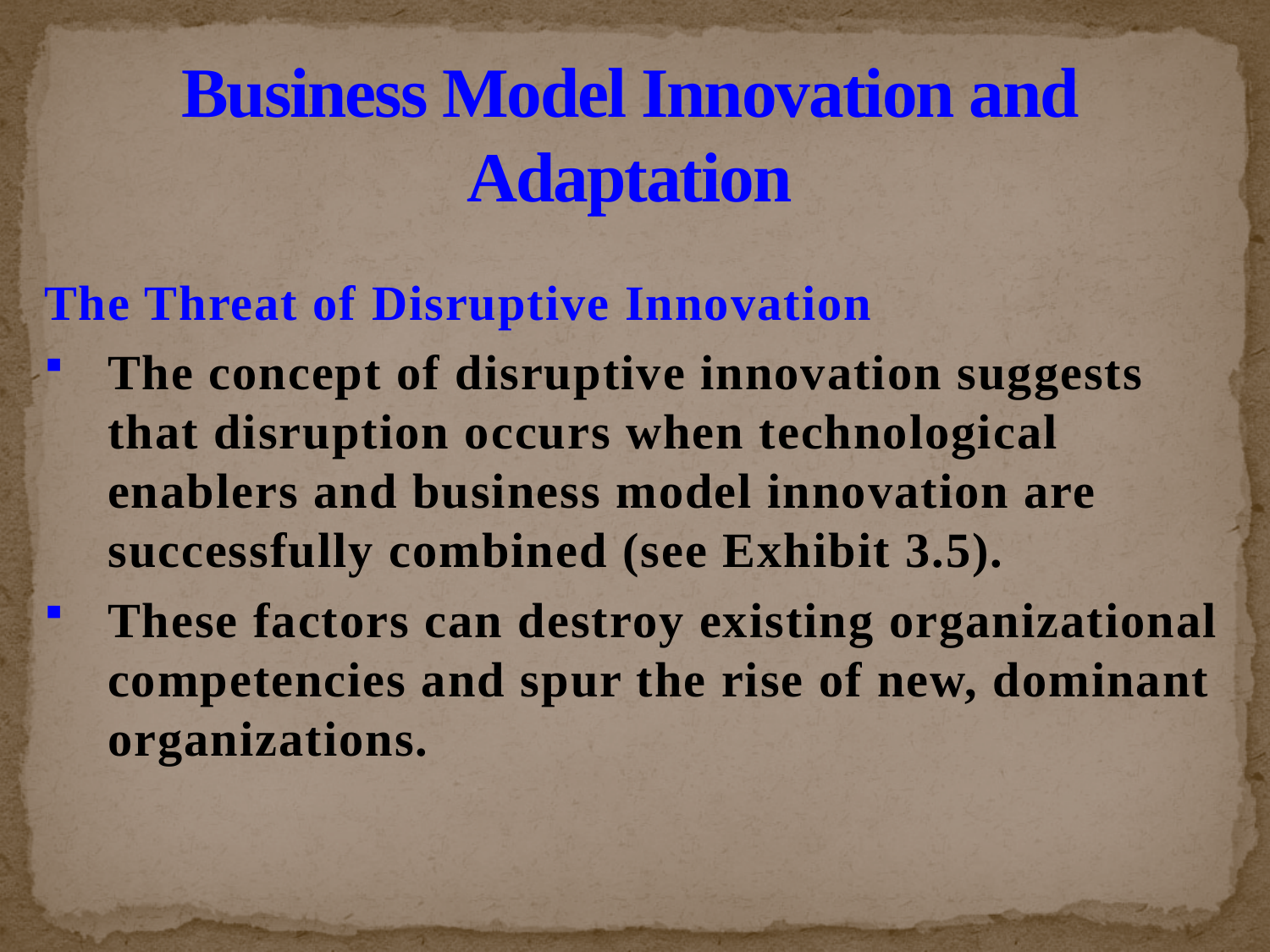

# Business Model Innovation and Adaptation
The Threat of Disruptive Innovation
The concept of disruptive innovation suggests that disruption occurs when technological enablers and business model innovation are successfully combined (see Exhibit 3.5).
These factors can destroy existing organizational competencies and spur the rise of new, dominant organizations.